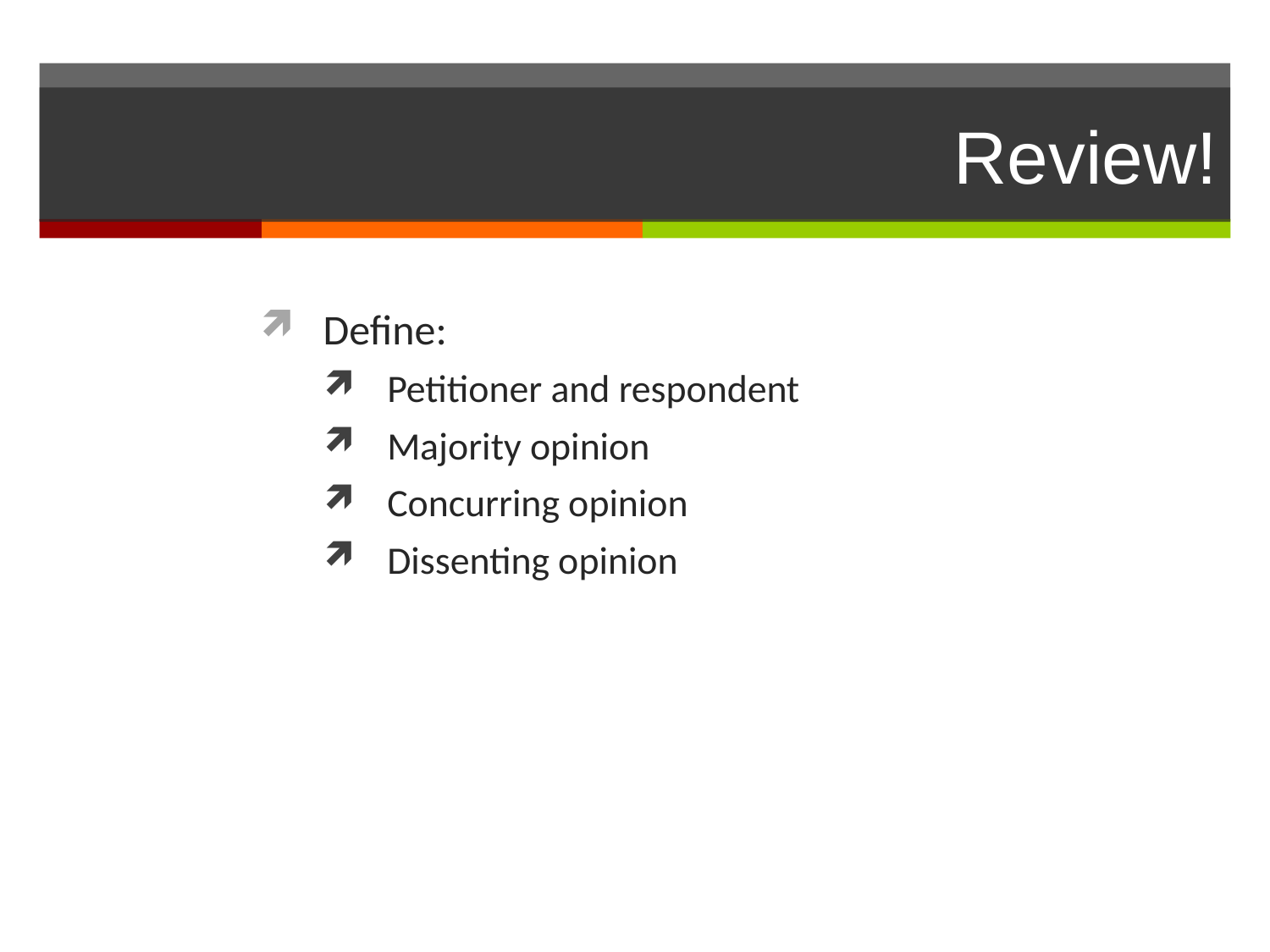

# Review!
Define:
Petitioner and respondent
Majority opinion
Concurring opinion
Dissenting opinion